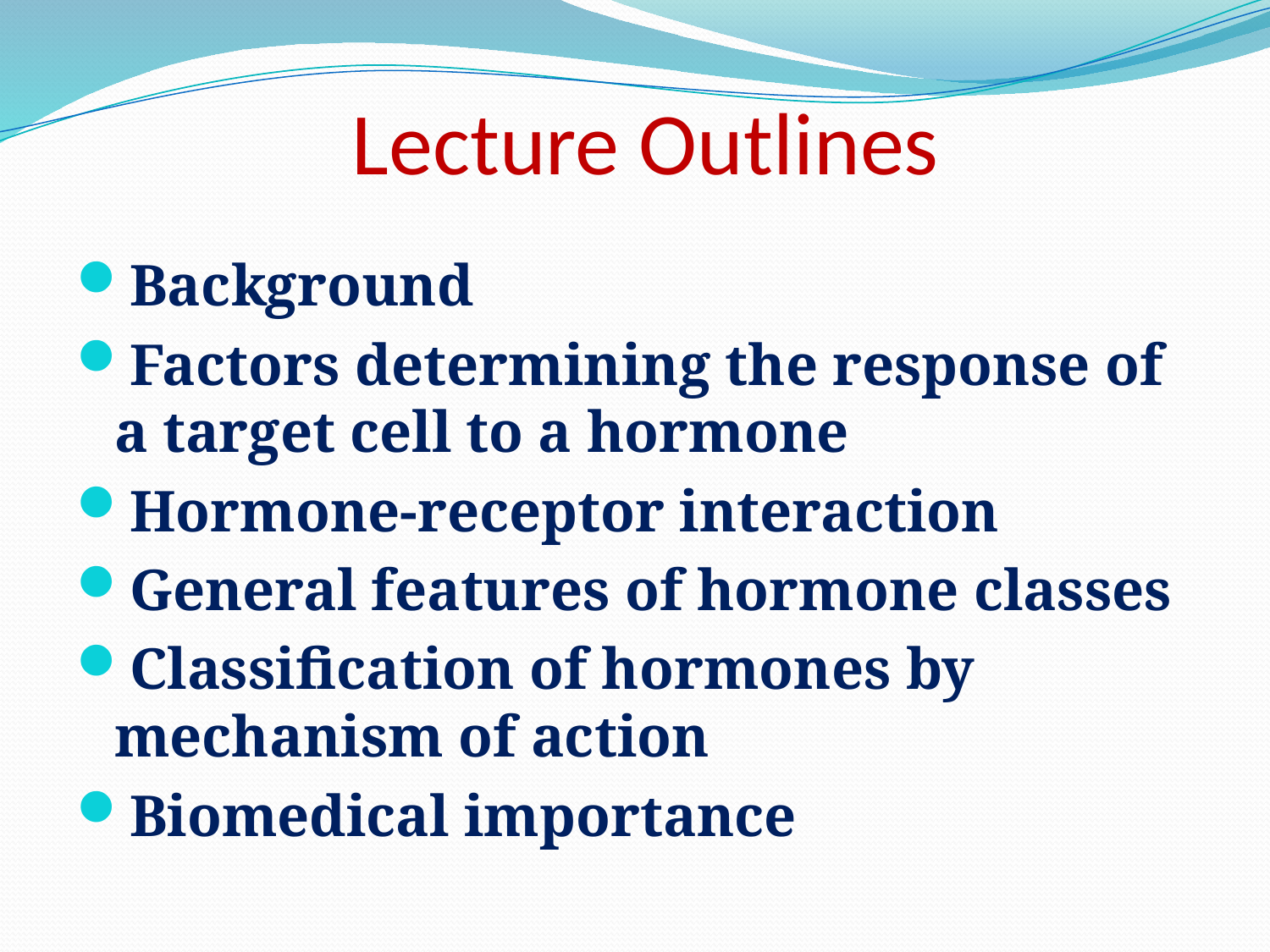

# Lecture Outlines
Background
Factors determining the response of a target cell to a hormone
Hormone-receptor interaction
General features of hormone classes
Classification of hormones by mechanism of action
Biomedical importance